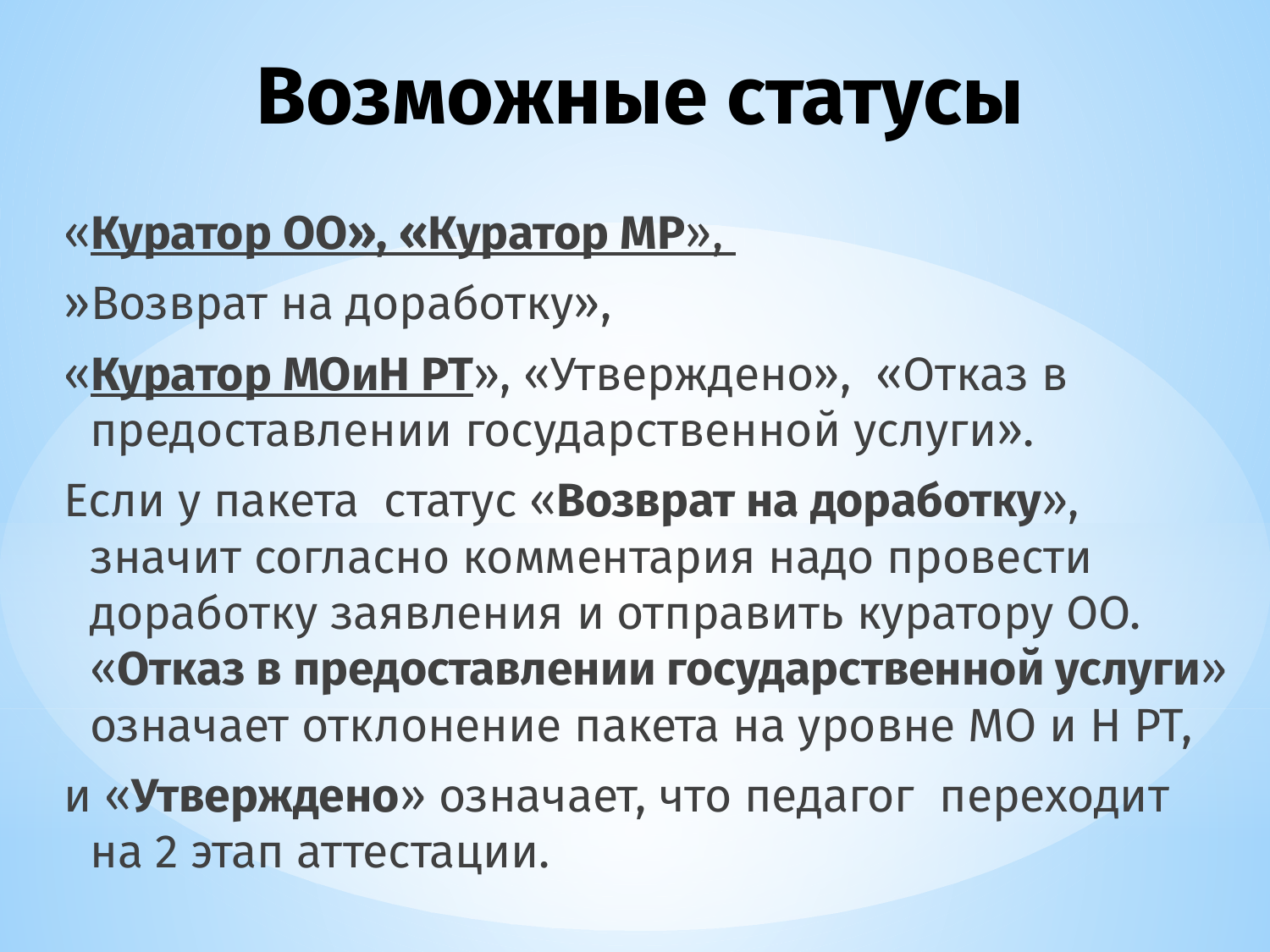

# Возможные статусы
«Куратор ОО», «Куратор МР»,
»Возврат на доработку»,
«Куратор МОиН РТ», «Утверждено»,  «Отказ в предоставлении государственной услуги».
Если у пакета  статус «Возврат на доработку», значит согласно комментария надо провести доработку заявления и отправить куратору ОО. «Отказ в предоставлении государственной услуги» означает отклонение пакета на уровне МО и Н РТ,
и «Утверждено» означает, что педагог  переходит на 2 этап аттестации.